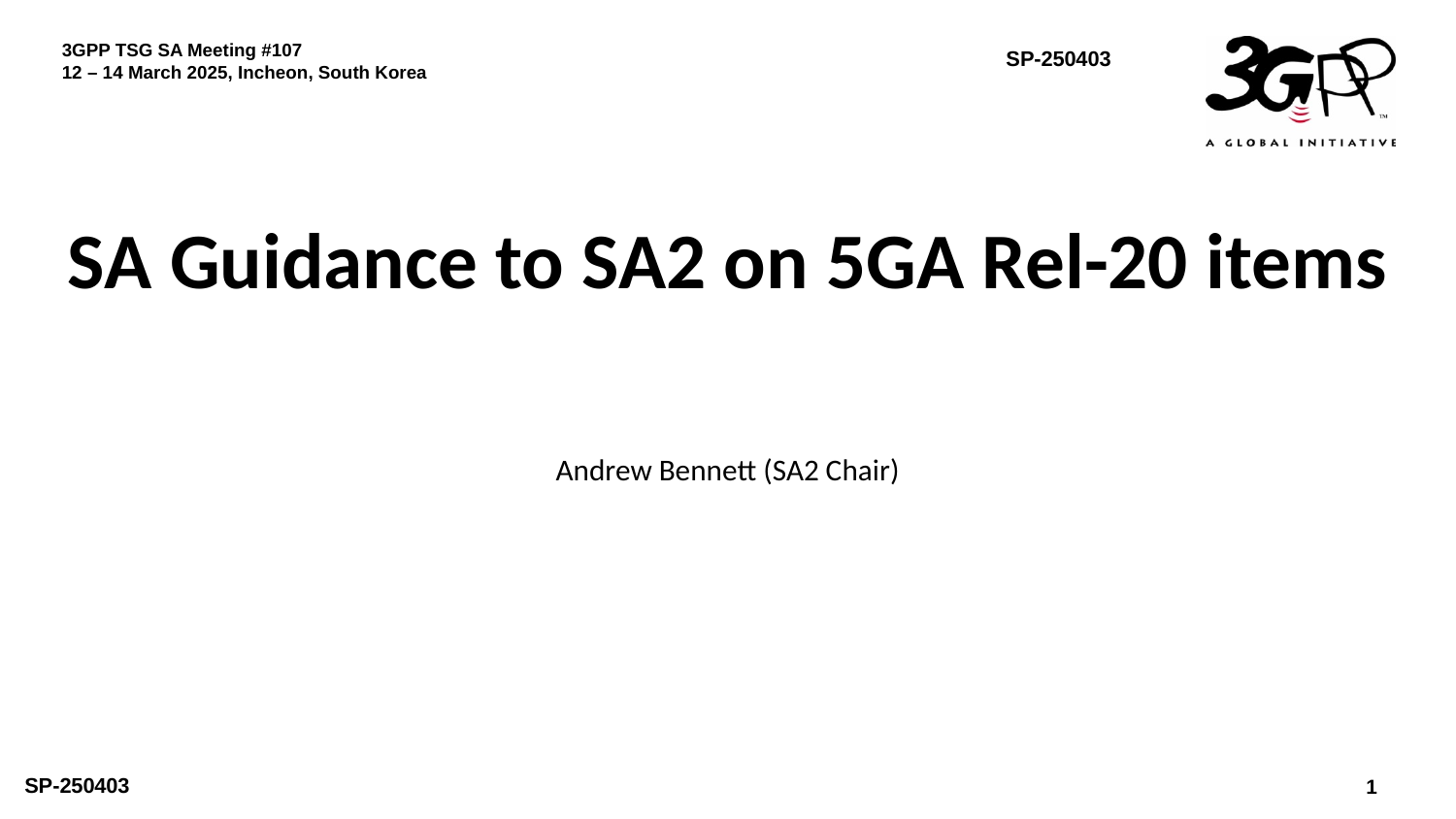

SA Guidance to SA2 on 5GA Rel-20 items
Andrew Bennett (SA2 Chair)